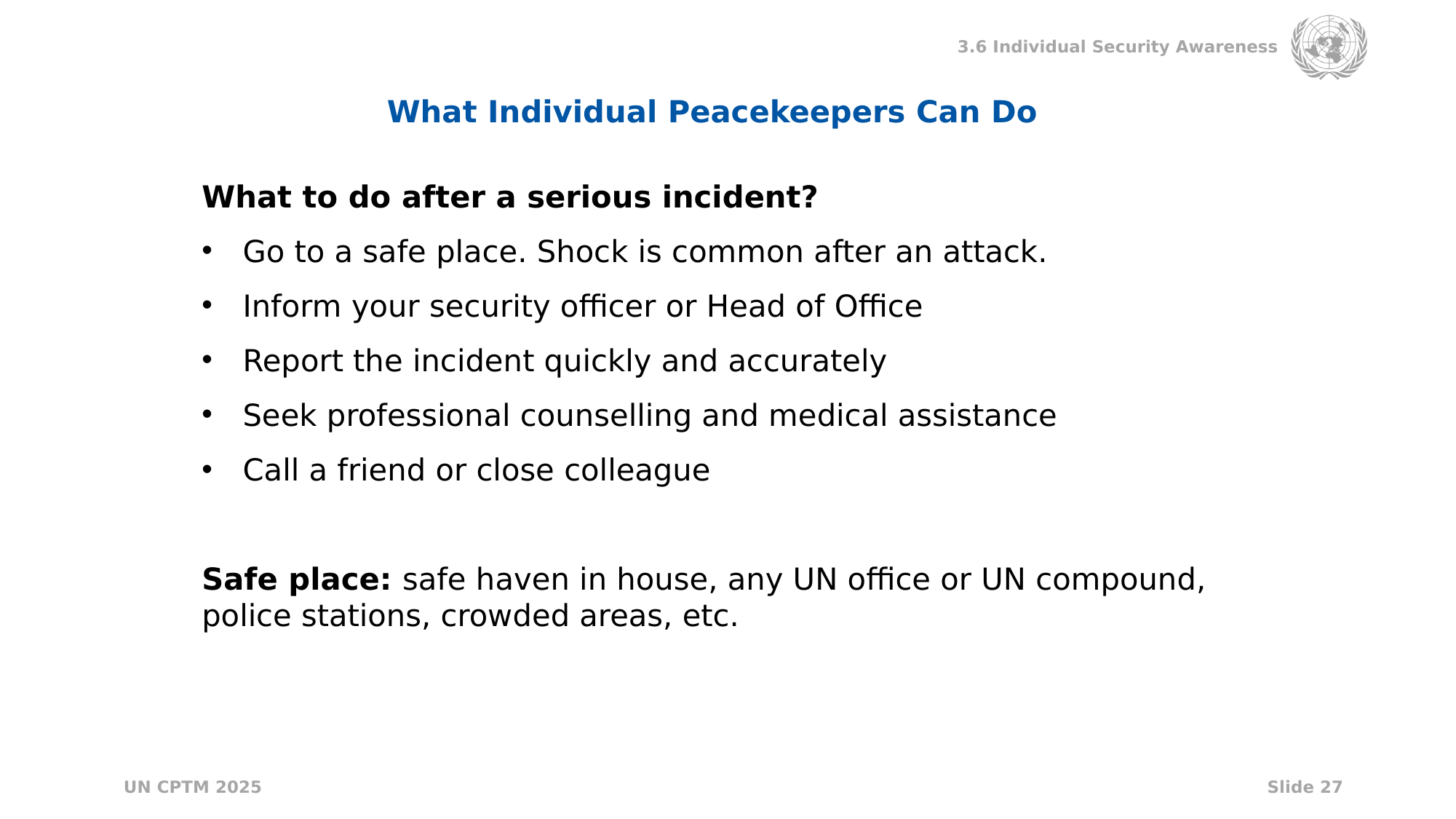

What Individual Peacekeepers Can Do
What to do after a serious incident?
Go to a safe place. Shock is common after an attack.
Inform your security officer or Head of Office
Report the incident quickly and accurately
Seek professional counselling and medical assistance
Call a friend or close colleague

Safe place: safe haven in house, any UN office or UN compound, police stations, crowded areas, etc.